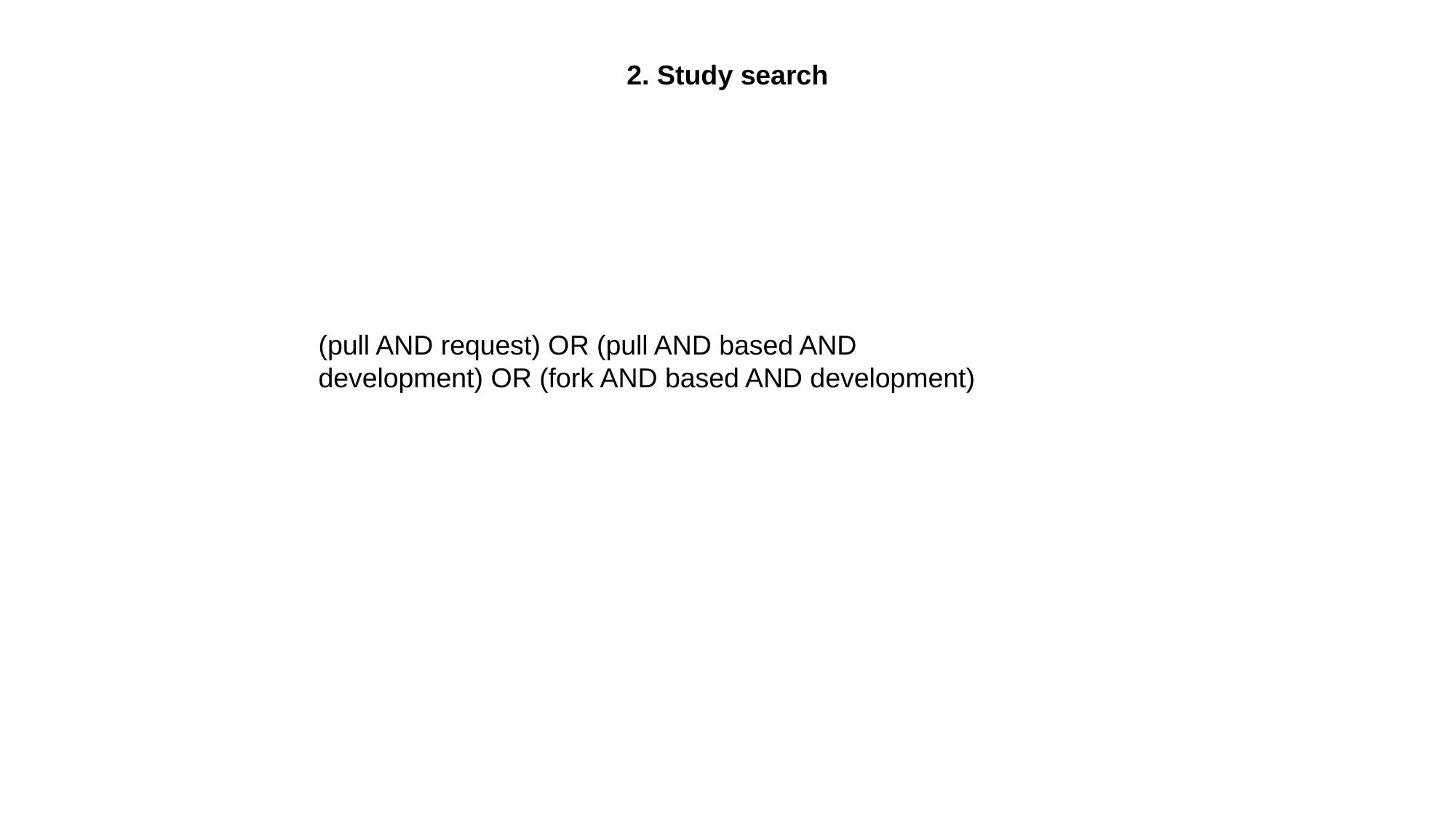

(("Document Title":pull ) AND ("Document Title":request) )OR
(("Document Title":pull) AND ("Document Title": based ) AND ("Document Title": Development)) OR
(("Document Title": contribution ) AND ("Document Title": GitHub))

2. Study search
(pull AND request) OR (pull AND based AND development) OR (fork AND based AND development)